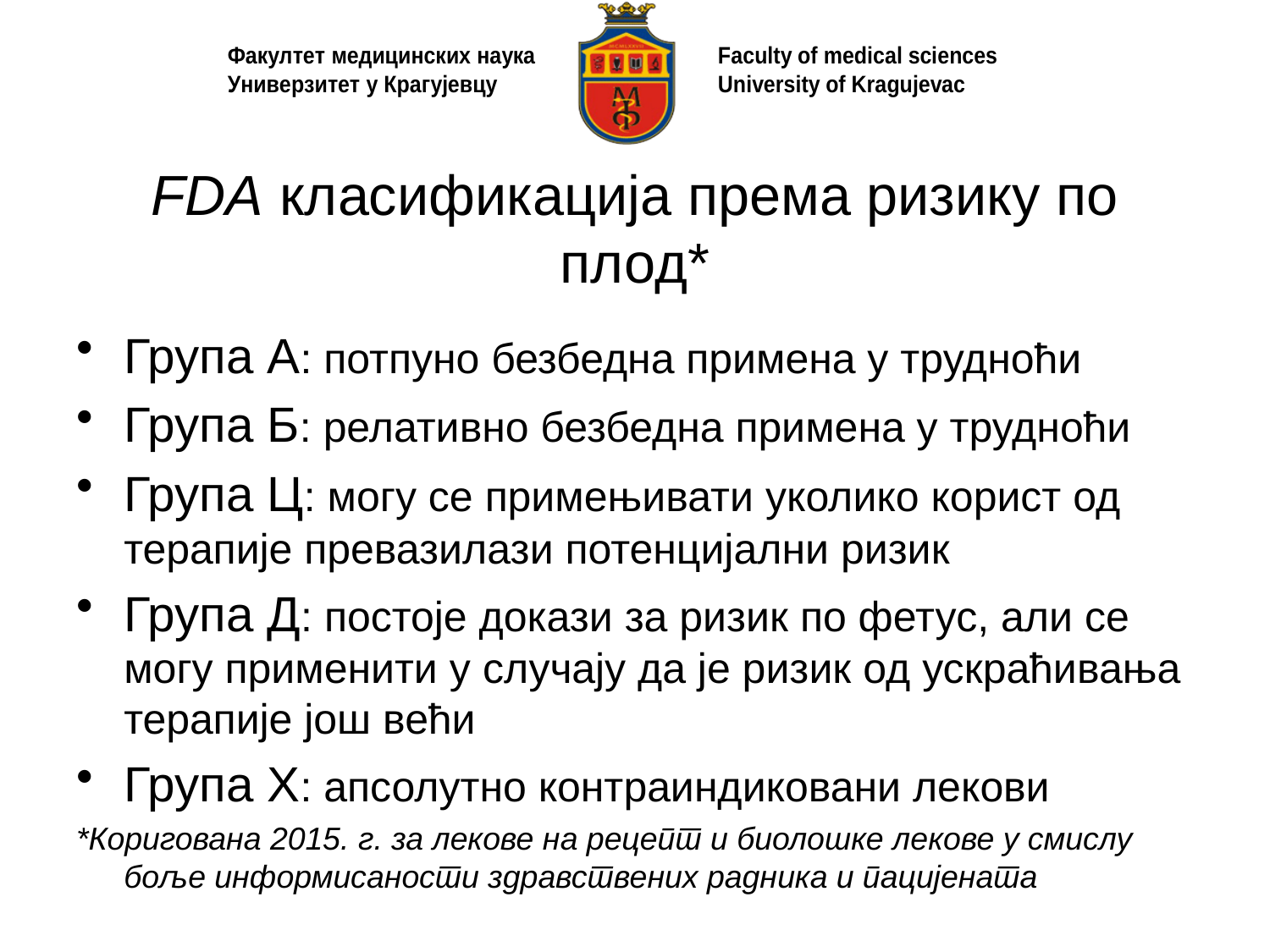

# FDA класификација према ризику по плод*
Група А: потпуно безбедна примена у трудноћи
Група Б: релативно безбедна примена у трудноћи
Група Ц: могу се примењивати уколико корист од терапије превазилази потенцијални ризик
Група Д: постоје докази за ризик по фетус, али се могу применити у случају да је ризик од ускраћивања терапије још већи
Група Х: апсолутно контраиндиковани лекови
*Коригована 2015. г. за лекове на рецепт и биолошке лекове у смислу боље информисаности здравствених радника и пацијената